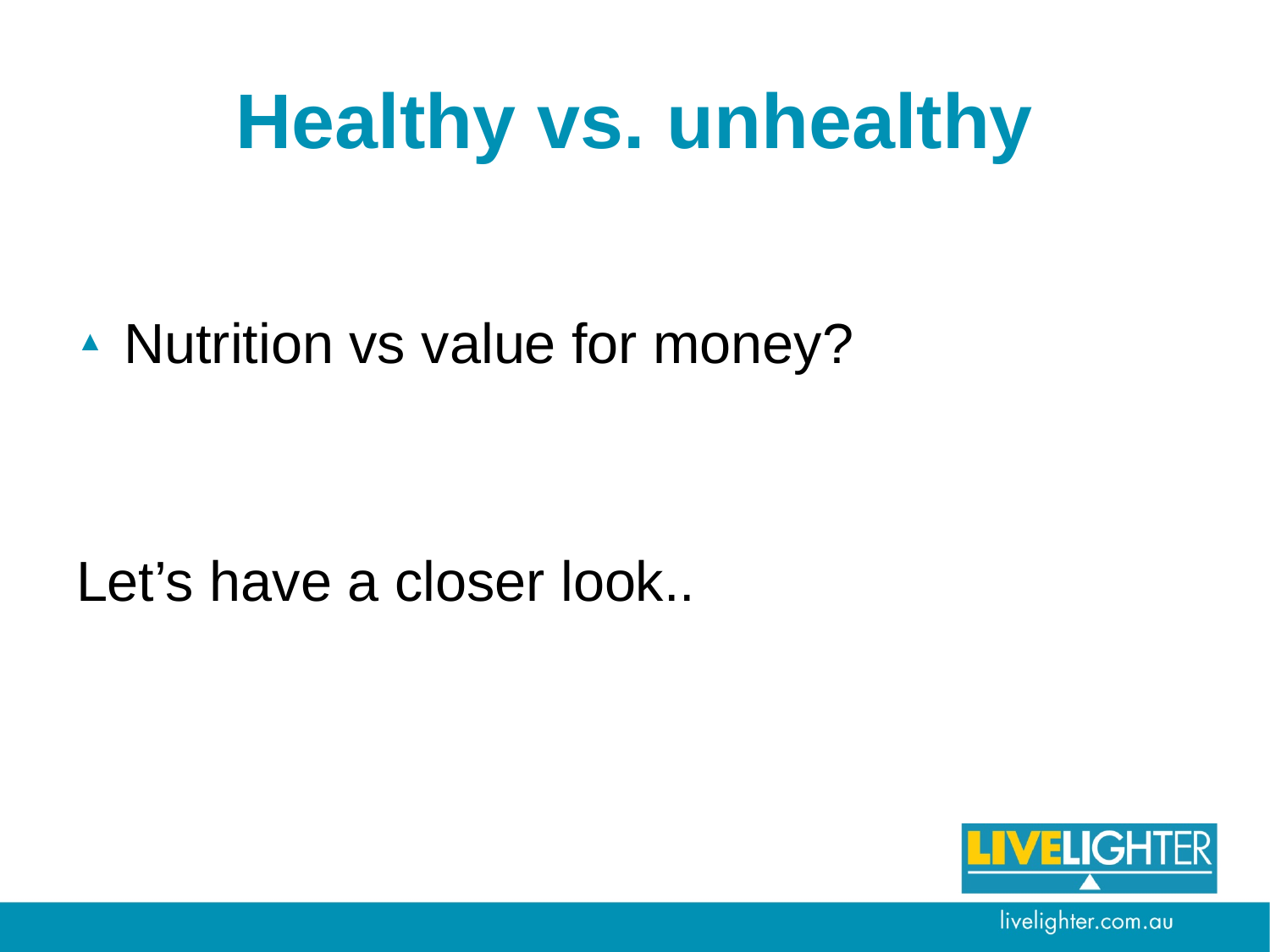

# Healthy vs. unhealthy

Nutrition vs value for money?

Let’s have a closer look..